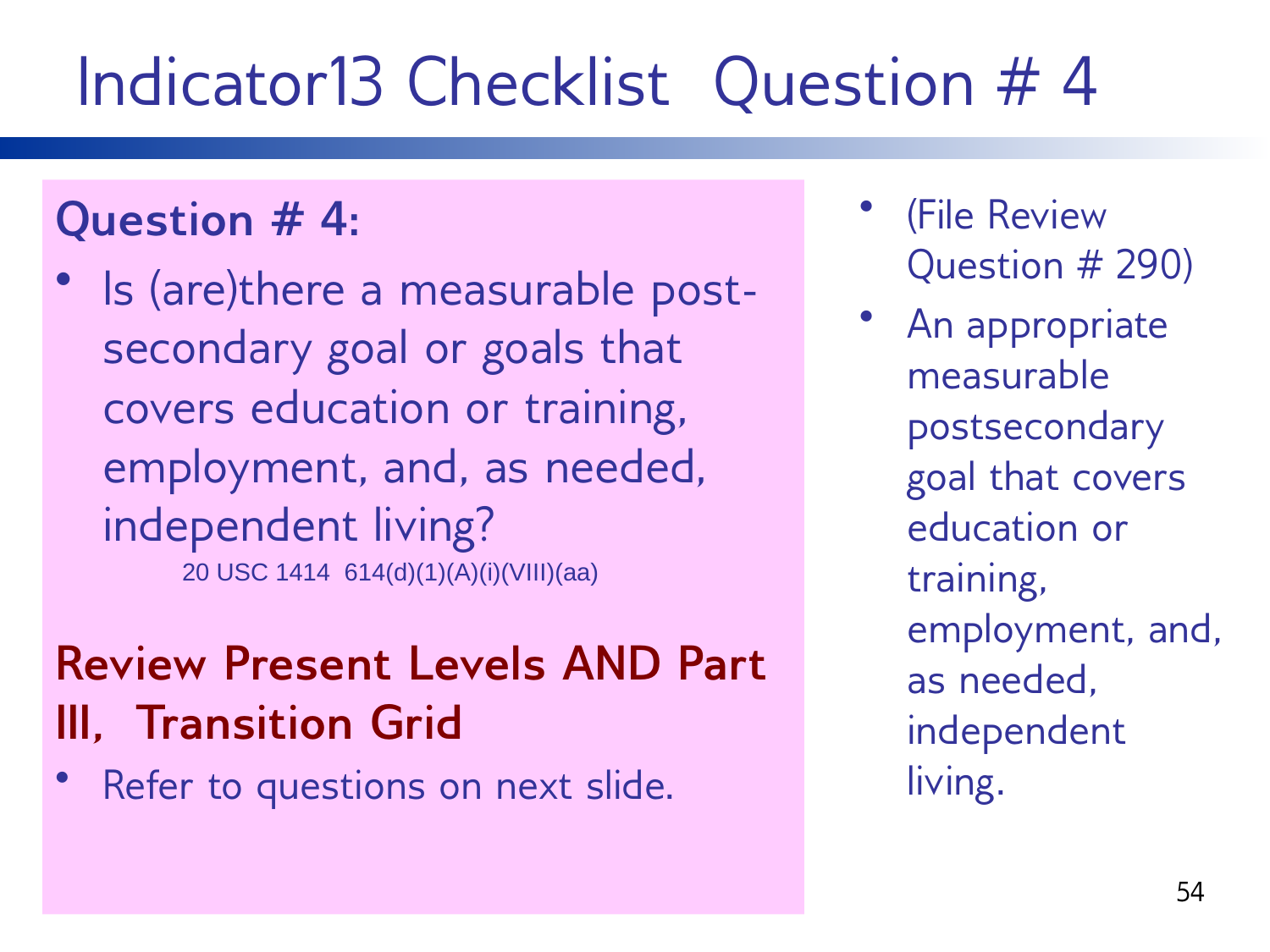

# Indicator13 Checklist  Question # 4
Question # 4:
Is (are)there a measurable post-secondary goal or goals that covers education or training, employment, and, as needed, independent living?
	20 USC 1414  614(d)(1)(A)(i)(VIII)(aa)

Review Present Levels AND Part III,  Transition Grid
Refer to questions on next slide.
(File Review Question # 290)
An appropriate measurable postsecondary goal that covers education or training, employment, and, as needed, independent living.

54